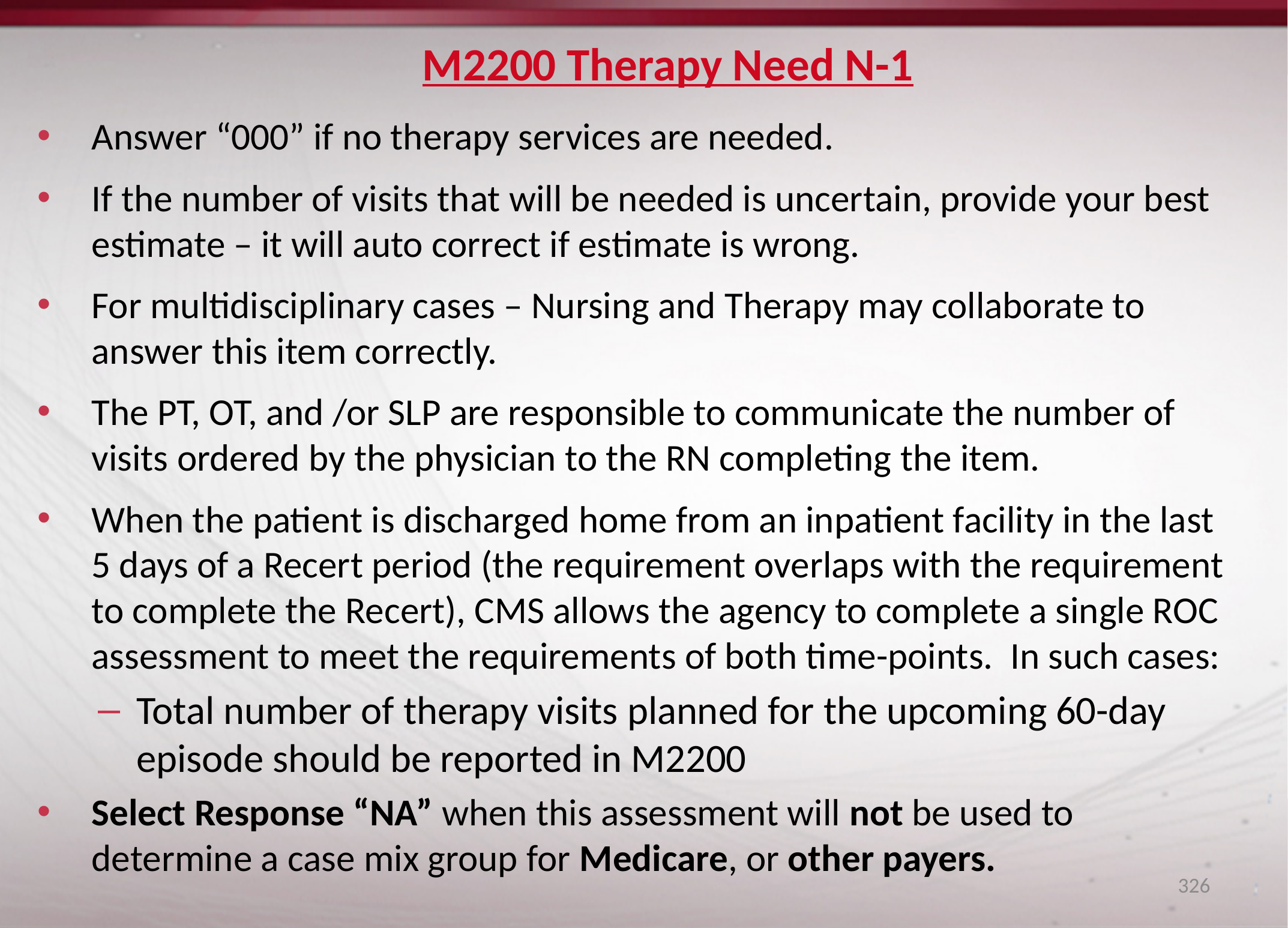

# M2200 Therapy Need N-1
Answer “000” if no therapy services are needed.

If the number of visits that will be needed is uncertain, provide your best estimate – it will auto correct if estimate is wrong.

For multidisciplinary cases – Nursing and Therapy may collaborate to answer this item correctly.

The PT, OT, and /or SLP are responsible to communicate the number of visits ordered by the physician to the RN completing the item.

When the patient is discharged home from an inpatient facility in the last 5 days of a Recert period (the requirement overlaps with the requirement to complete the Recert), CMS allows the agency to complete a single ROC assessment to meet the requirements of both time-points.  In such cases:
Total number of therapy visits planned for the upcoming 60-day episode should be reported in M2200
Select Response “NA” when this assessment will not be used to determine a case mix group for Medicare, or other payers.
326